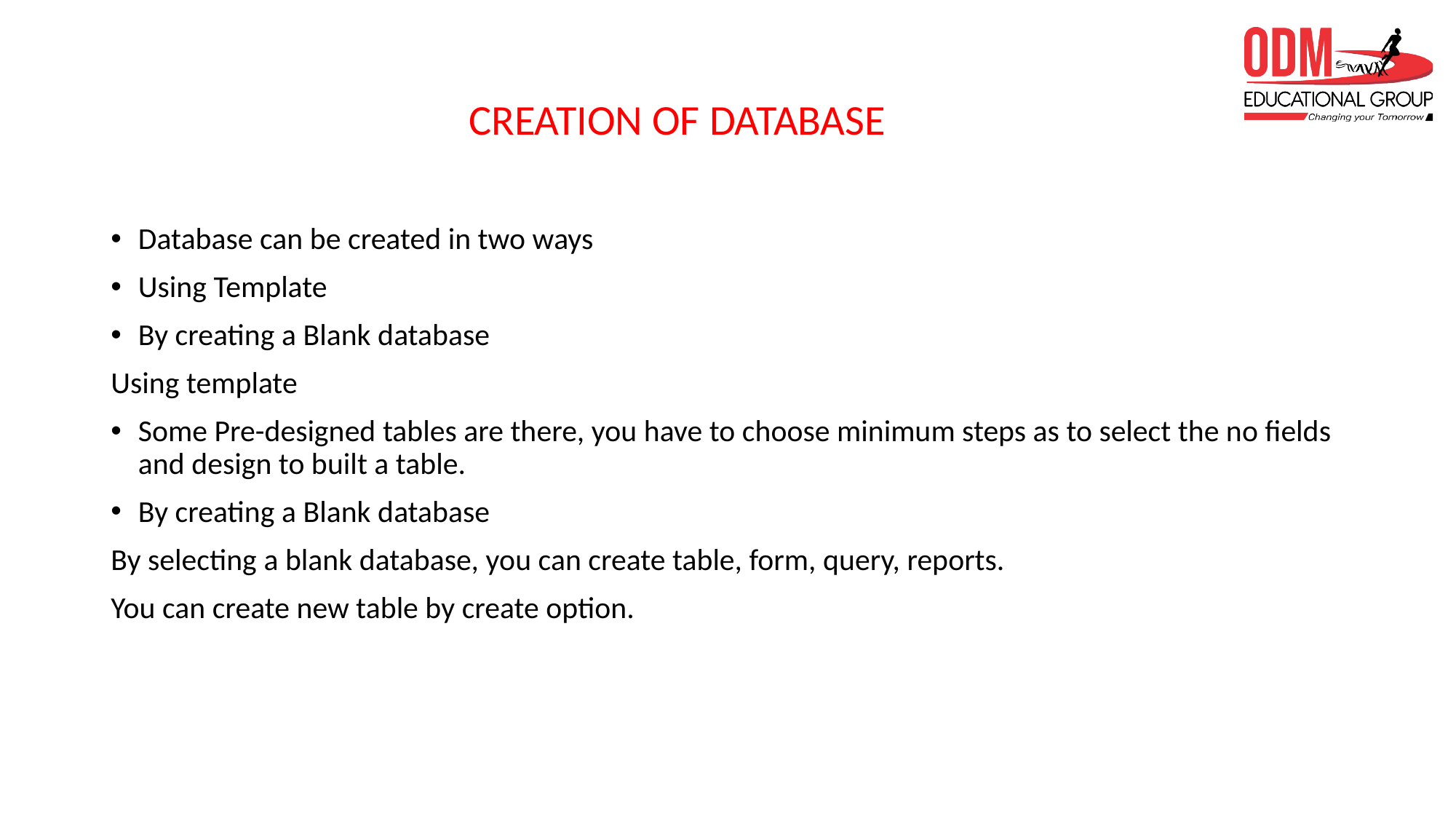

# CREATION OF DATABASE
Database can be created in two ways
Using Template
By creating a Blank database
Using template
Some Pre-designed tables are there, you have to choose minimum steps as to select the no fields and design to built a table.
By creating a Blank database
By selecting a blank database, you can create table, form, query, reports.
You can create new table by create option.